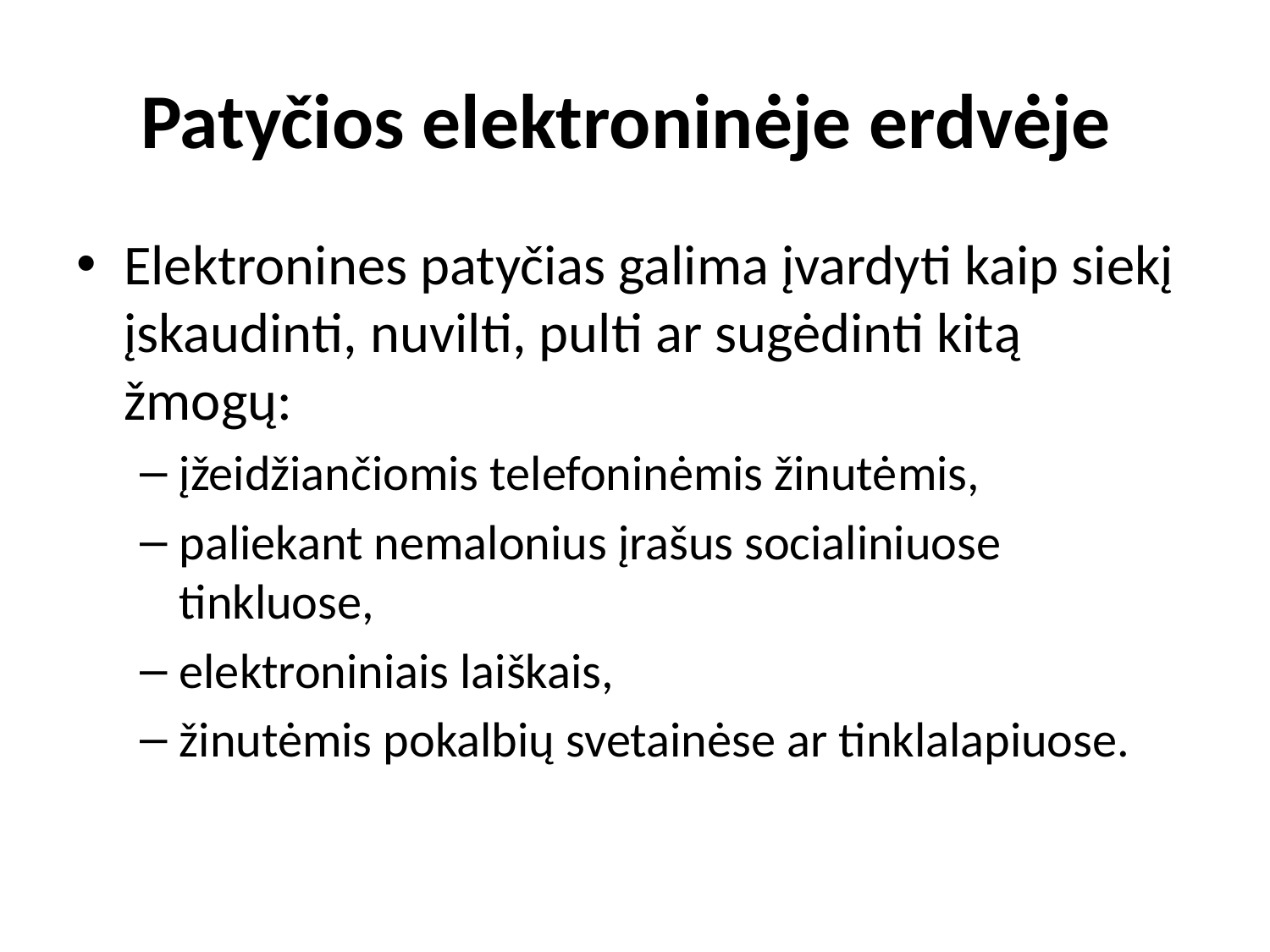

# Patyčios elektroninėje erdvėje
Elektronines patyčias galima įvardyti kaip siekį įskaudinti, nuvilti, pulti ar sugėdinti kitą žmogų:
įžeidžiančiomis telefoninėmis žinutėmis,
paliekant nemalonius įrašus socialiniuose tinkluose,
elektroniniais laiškais,
žinutėmis pokalbių svetainėse ar tinklalapiuose.